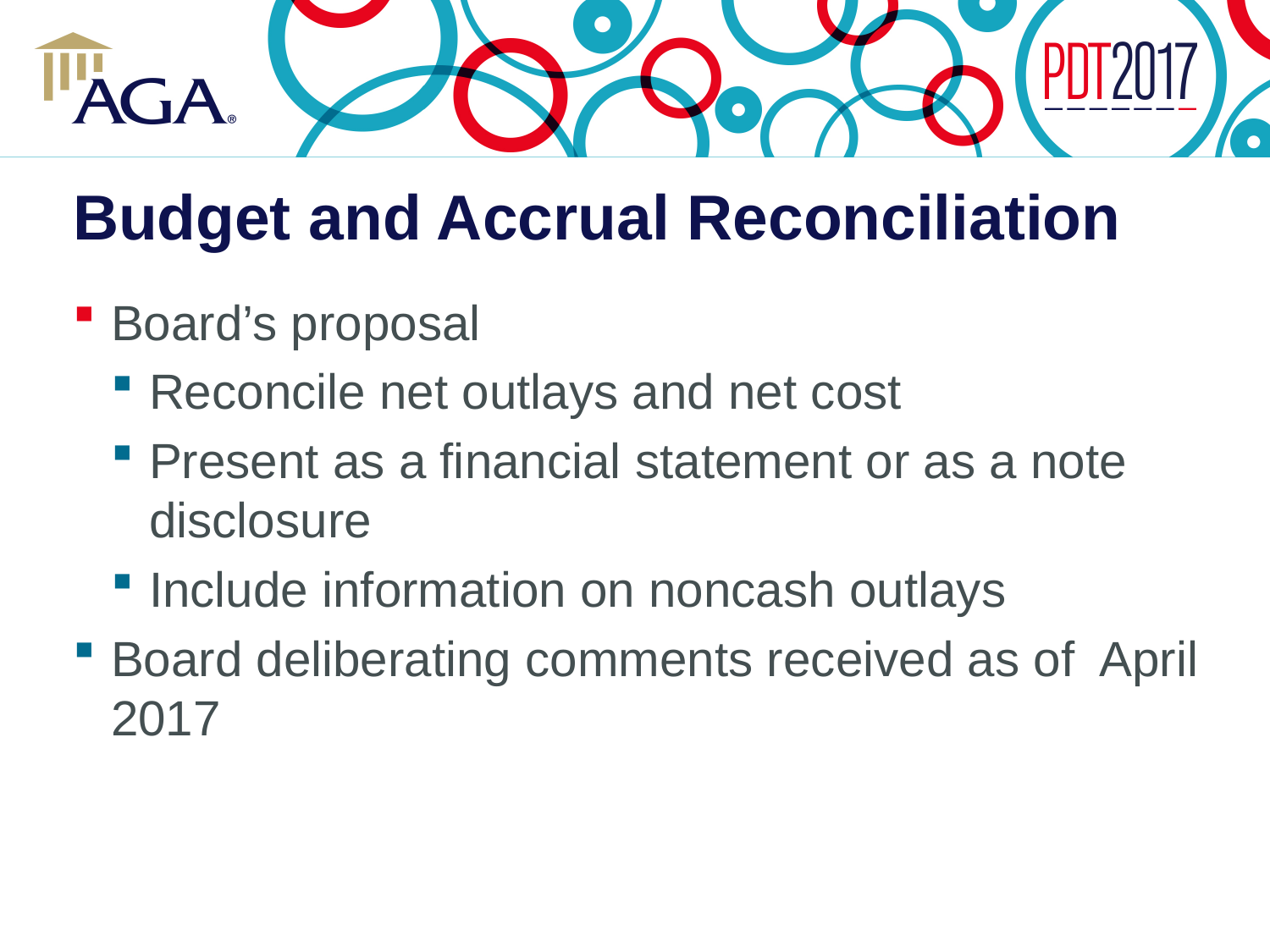

# Budget and Accrual Reconciliation
Board’s proposal
Reconcile net outlays and net cost
Present as a financial statement or as a note disclosure
Include information on noncash outlays
Board deliberating comments received as of  April 2017